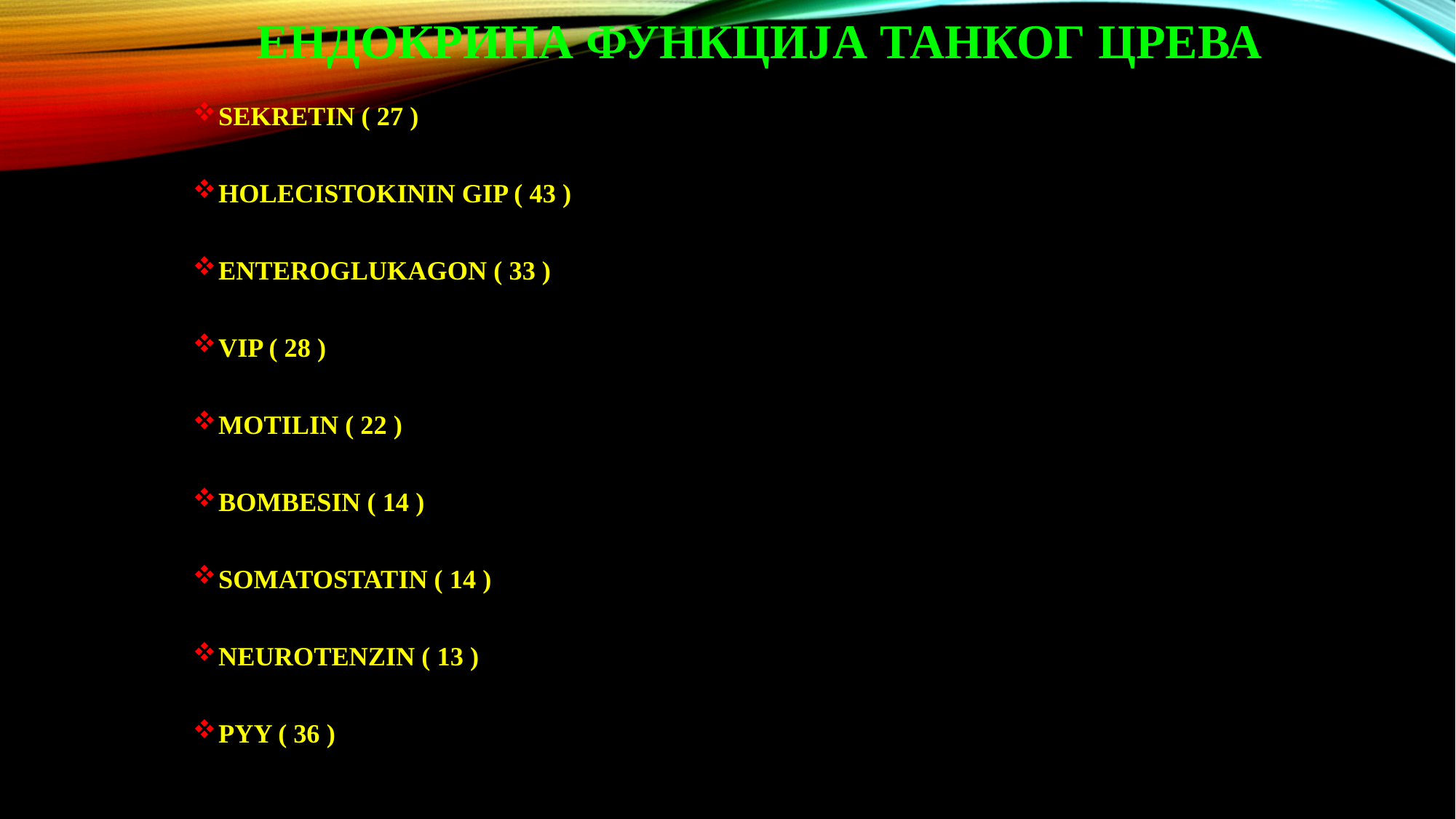

# ЕНДОКРИНА ФУНКЦИЈА ТАНКОГ ЦРЕВА
SEKRETIN ( 27 )

HOLECISTOKININ GIP ( 43 )

ENTEROGLUKAGON ( 33 )

VIP ( 28 )

MOTILIN ( 22 )

BOMBESIN ( 14 )

SOMATOSTATIN ( 14 )

NEUROTENZIN ( 13 )

PYY ( 36 )